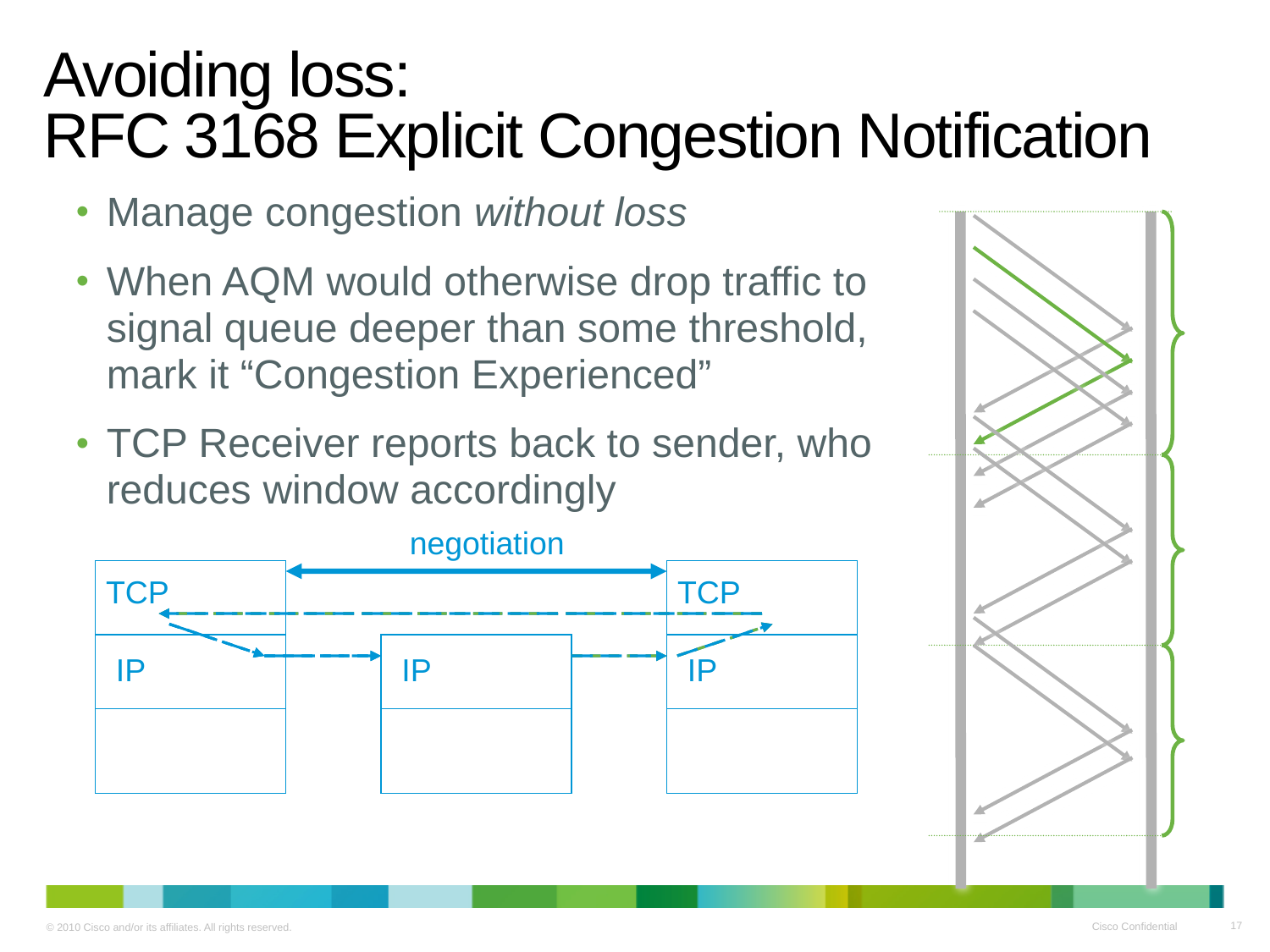

# Avoiding loss: RFC 3168 Explicit Congestion Notification
Manage congestion without loss
When AQM would otherwise drop traffic to signal queue deeper than some threshold, mark it “Congestion Experienced”
TCP Receiver reports back to sender, who reduces window accordingly

negotiation

TCP
TCP

IP
IP
IP